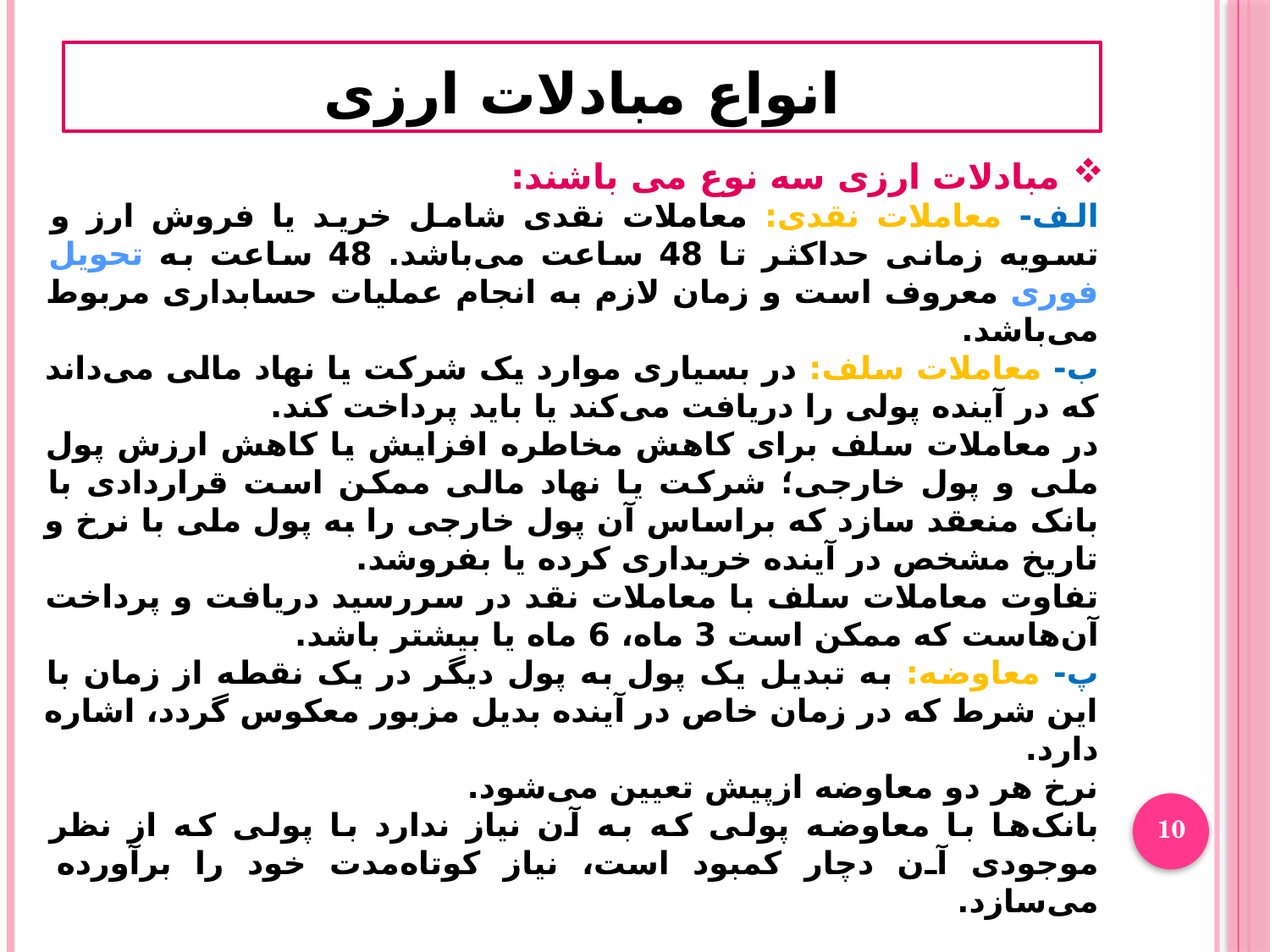

انواع مبادلات ارزی
 مبادلات ارزی سه نوع می باشند:
الف- معاملات نقدی: معاملات نقدی شامل خرید یا فروش ارز و تسویه زمانی حداکثر تا 48 ساعت می‌باشد. 48 ساعت به تحویل فوری معروف است و زمان لازم به انجام عملیات حسابداری مربوط می‌باشد.
ب- معاملات سلف: در بسیاری موارد یک شرکت یا نهاد مالی می‌داند که در آینده پولی را دریافت می‌کند یا باید پرداخت کند.
در معاملات سلف برای کاهش مخاطره افزایش یا کاهش ارزش پول ملی و پول خارجی؛ شرکت یا نهاد مالی ممکن است قراردادی با بانک منعقد سازد که براساس آن پول خارجی را به پول ملی با نرخ و تاریخ مشخص در آینده خریداری کرده یا بفروشد.
تفاوت معاملات سلف با معاملات نقد در سررسید دریافت و پرداخت آن‌هاست که ممکن است 3 ماه، 6 ماه یا بیشتر باشد.
پ- معاوضه: به تبدیل یک پول به پول دیگر در یک نقطه از زمان با این شرط که در زمان خاص در آینده بدیل مزبور معکوس گردد، اشاره دارد.
نرخ هر دو معاوضه ازپیش تعیین می‌شود.
بانک‌ها با معاوضه پولی که به آن نیاز ندارد با پولی که از نظر موجودی آن دچار کمبود است، نیاز کوتاه‌مدت خود را برآورده می‌سازد.

10